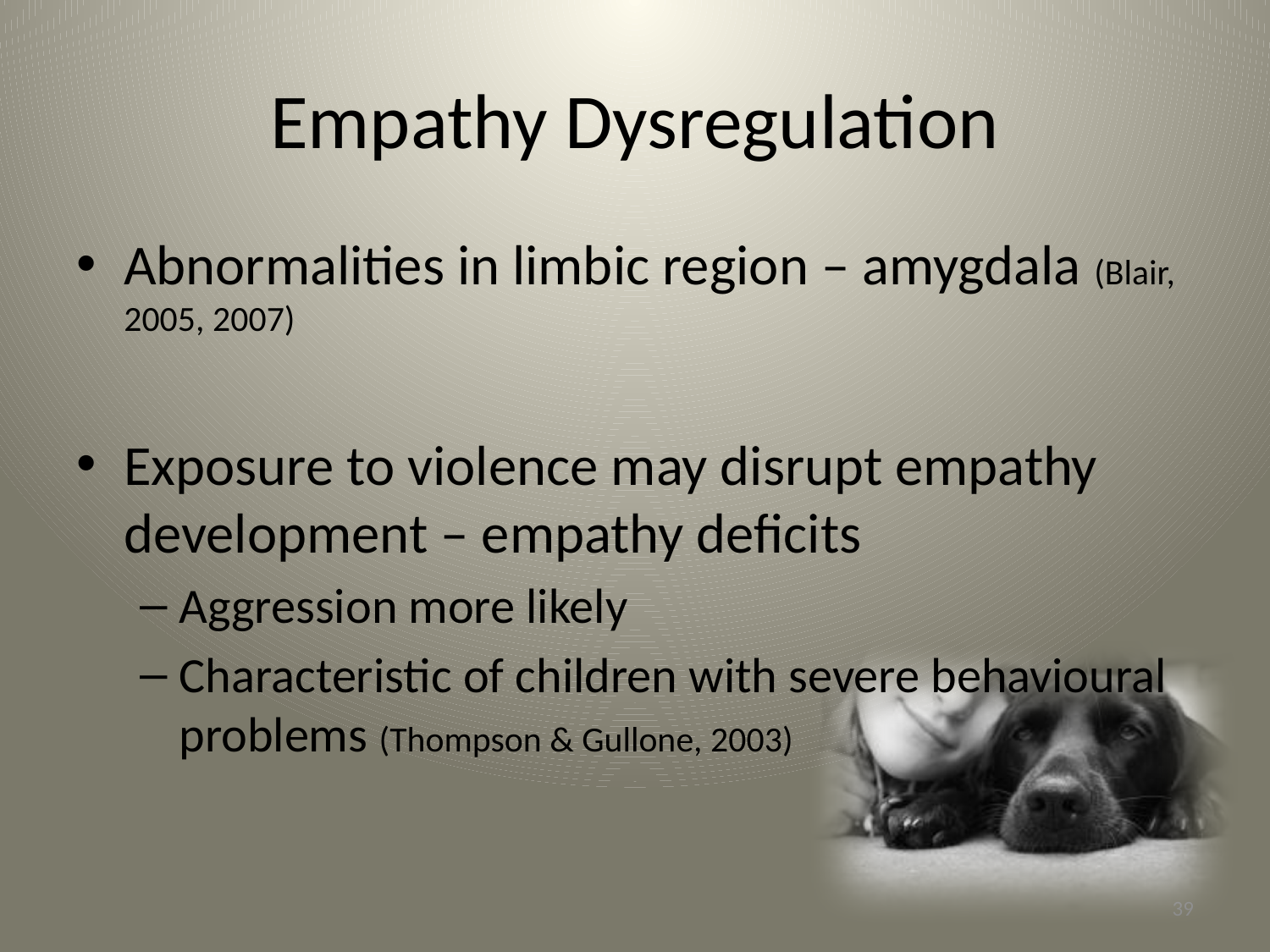

# Empathy Dysregulation
Abnormalities in limbic region – amygdala (Blair, 2005, 2007)

Exposure to violence may disrupt empathy development – empathy deficits
Aggression more likely
Characteristic of children with severe behavioural problems (Thompson & Gullone, 2003)
39